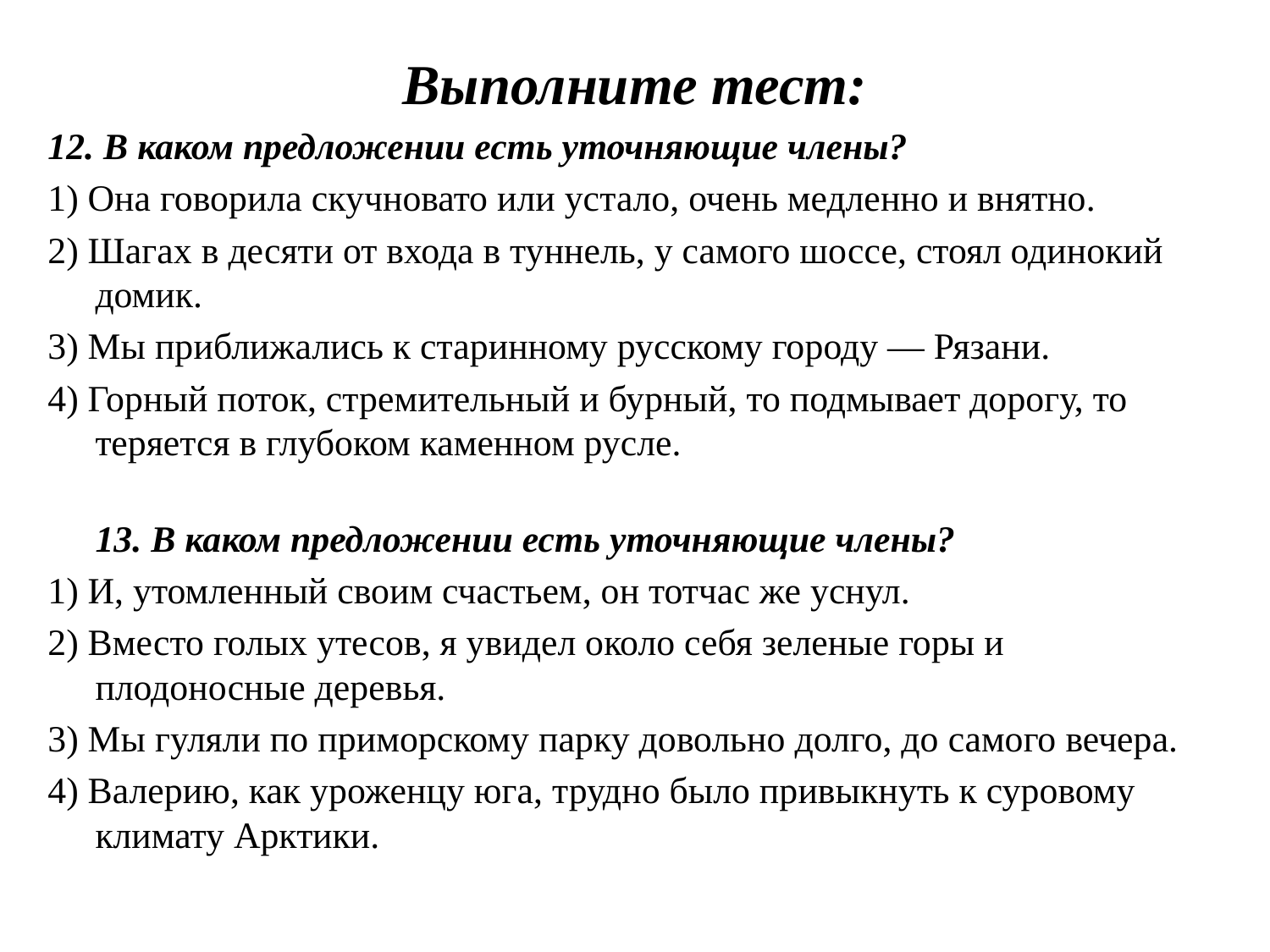

# Выполните тест:
12. В каком предложении есть уточняющие члены?
1) Она говорила скучновато или устало, очень медленно и внятно.
2) Шагах в десяти от входа в туннель, у самого шоссе, стоял одинокий домик.
3) Мы приближались к старинному русскому городу — Рязани.
4) Горный поток, стремительный и бурный, то подмывает дорогу, то теряется в глубоком каменном русле.
13. В каком предложении есть уточняющие члены?
1) И, утомленный своим счастьем, он тотчас же уснул.
2) Вместо голых утесов, я увидел около себя зеленые горы и плодоносные деревья.
3) Мы гуляли по приморскому парку довольно долго, до самого вечера.
4) Валерию, как уроженцу юга, трудно было привыкнуть к суровому климату Арктики.